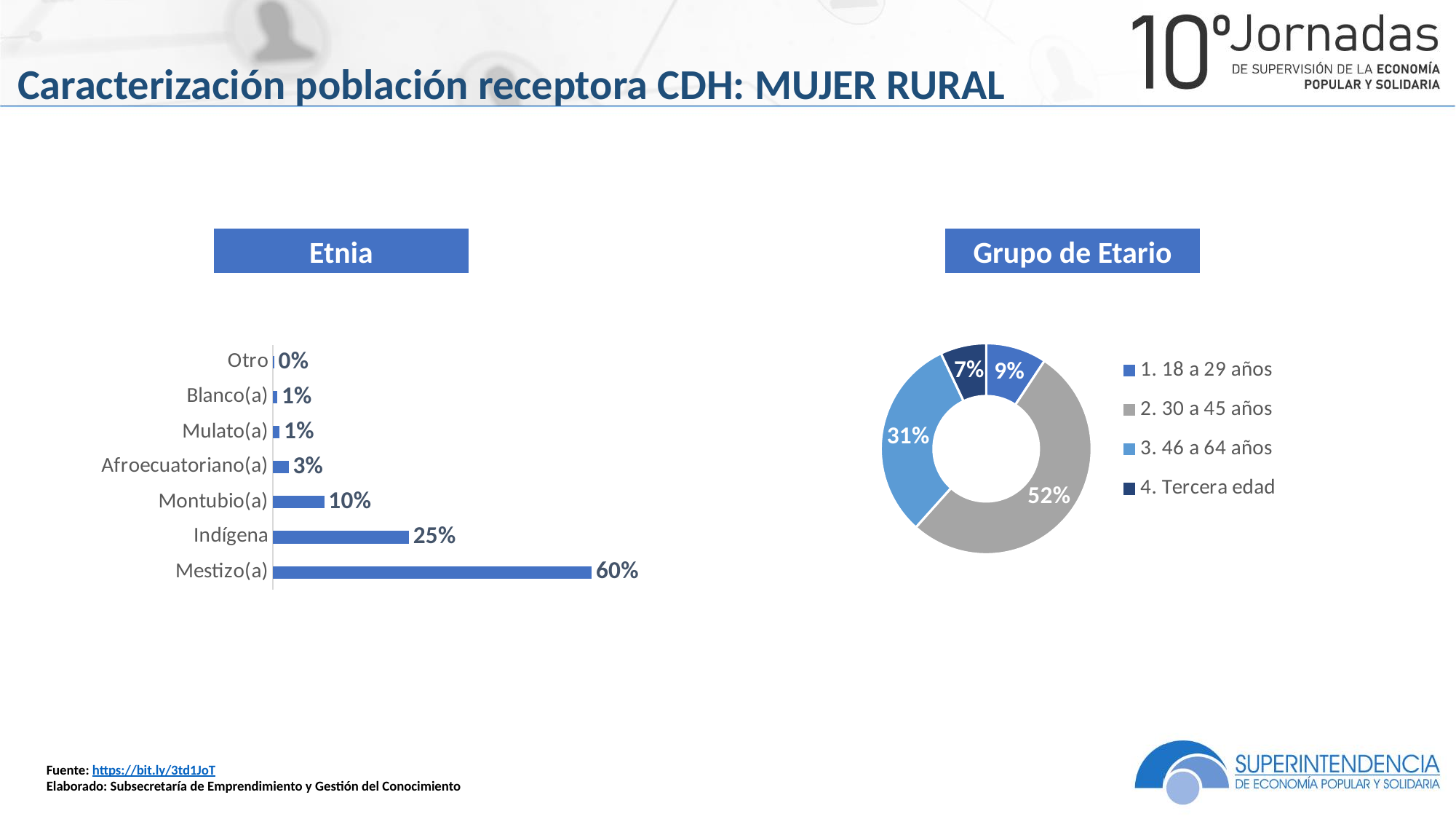

Caracterización población receptora CDH: MUJER RURAL
Etnia
Grupo de Etario

### Chart

| Category |  |
|---|---|
| 1. 18 a 29 años | 0.09324649337495346 |
| 2. 30 a 45 años | 0.5229984136591185 |
| 3. 46 a 64 años | 0.31326085690640587 |
| 4. Tercera edad | 0.0704942360595222 |

### Chart

| Category |  |
|---|---|
| Mestizo(a) | 0.5962506595048993 |
| Indígena | 0.2544074337451232 |
| Montubio(a) | 0.09594097894348638 |
| Afroecuatoriano(a) | 0.029630518445844724 |
| Mulato(a) | 0.012833656542200374 |
| Blanco(a) | 0.008519303421661406 |
| Otro | 0.002417449396784616 |
Fuente: https://bit.ly/3td1JoT
Elaborado: Subsecretaría de Emprendimiento y Gestión del Conocimiento